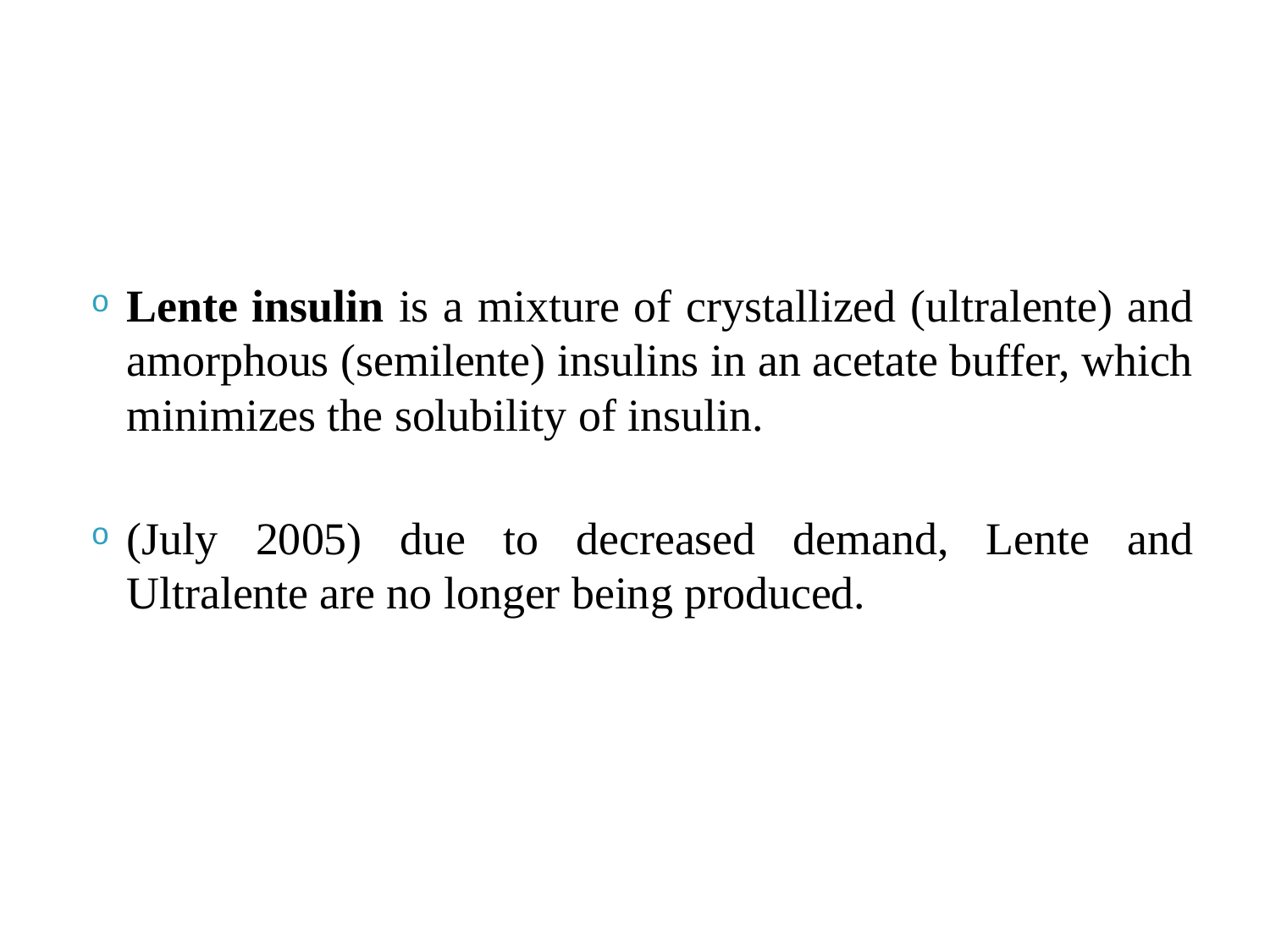

#

Lente insulin is a mixture of crystallized (ultralente) and amorphous (semilente) insulins in an acetate buffer, which minimizes the solubility of insulin.

(July 2005) due to decreased demand, Lente and Ultralente are no longer being produced.